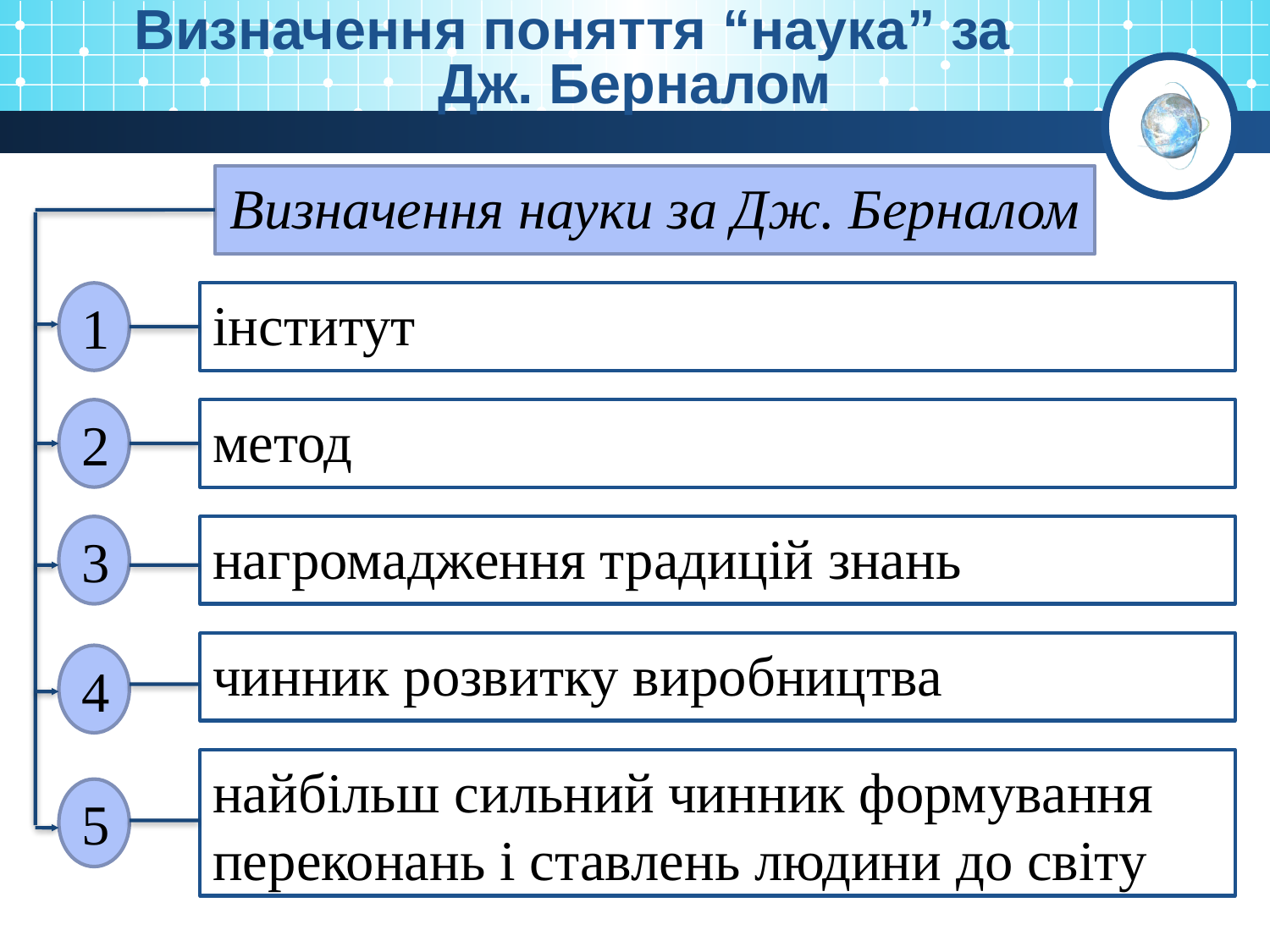

Визначення поняття “наука” за         Дж. Берналом

Визначення науки за Дж. Берналом

1
інститут

2
метод

3
нагромадження традицій знань

чинник розвитку виробництва
4

найбільш сильний чинник формування переконань і ставлень людини до світу
5